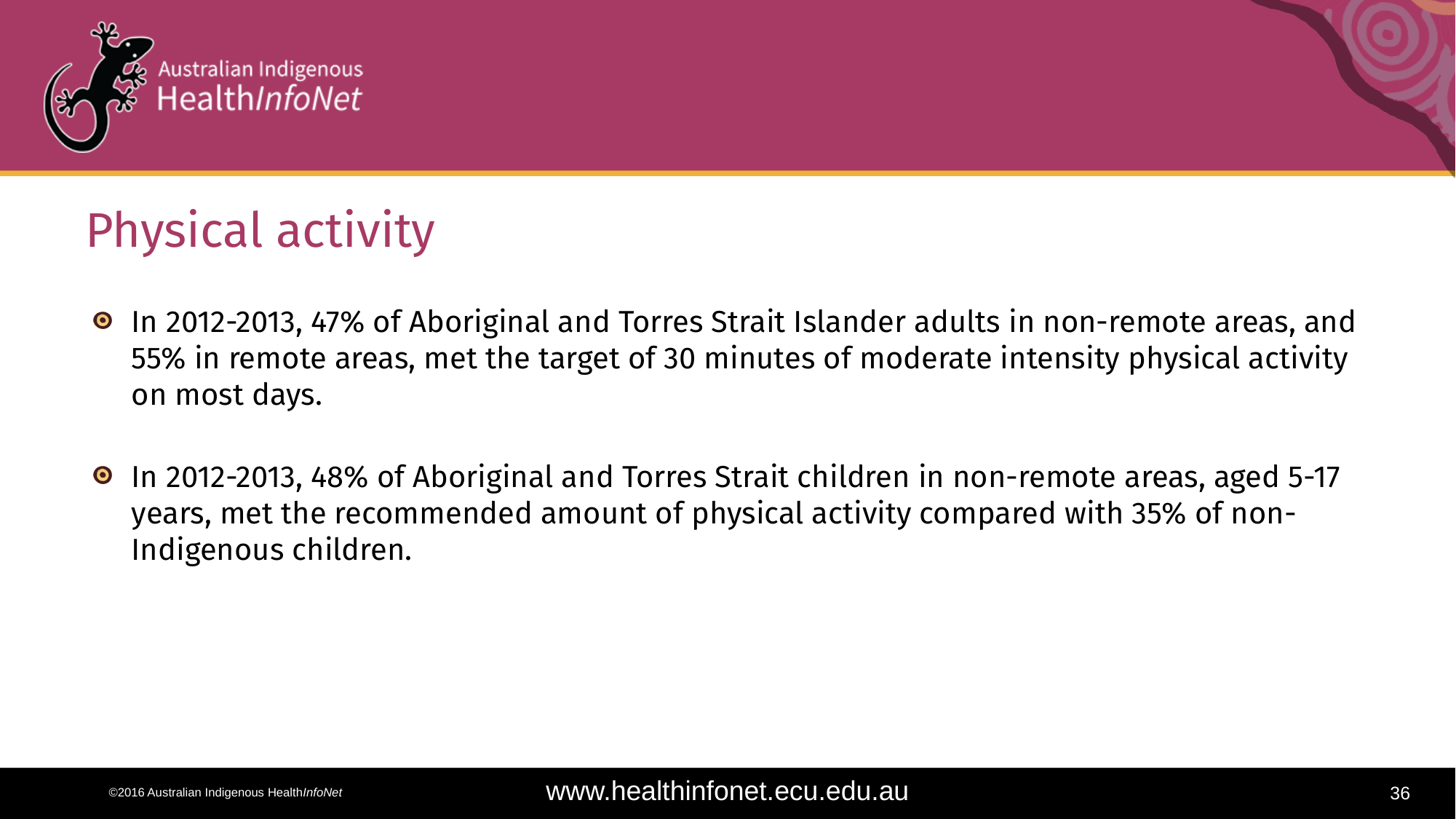

# Physical activity
In 2012-2013, 47% of Aboriginal and Torres Strait Islander adults in non-remote areas, and 55% in remote areas, met the target of 30 minutes of moderate intensity physical activity on most days.
In 2012-2013, 48% of Aboriginal and Torres Strait children in non-remote areas, aged 5-17 years, met the recommended amount of physical activity compared with 35% of non-Indigenous children.